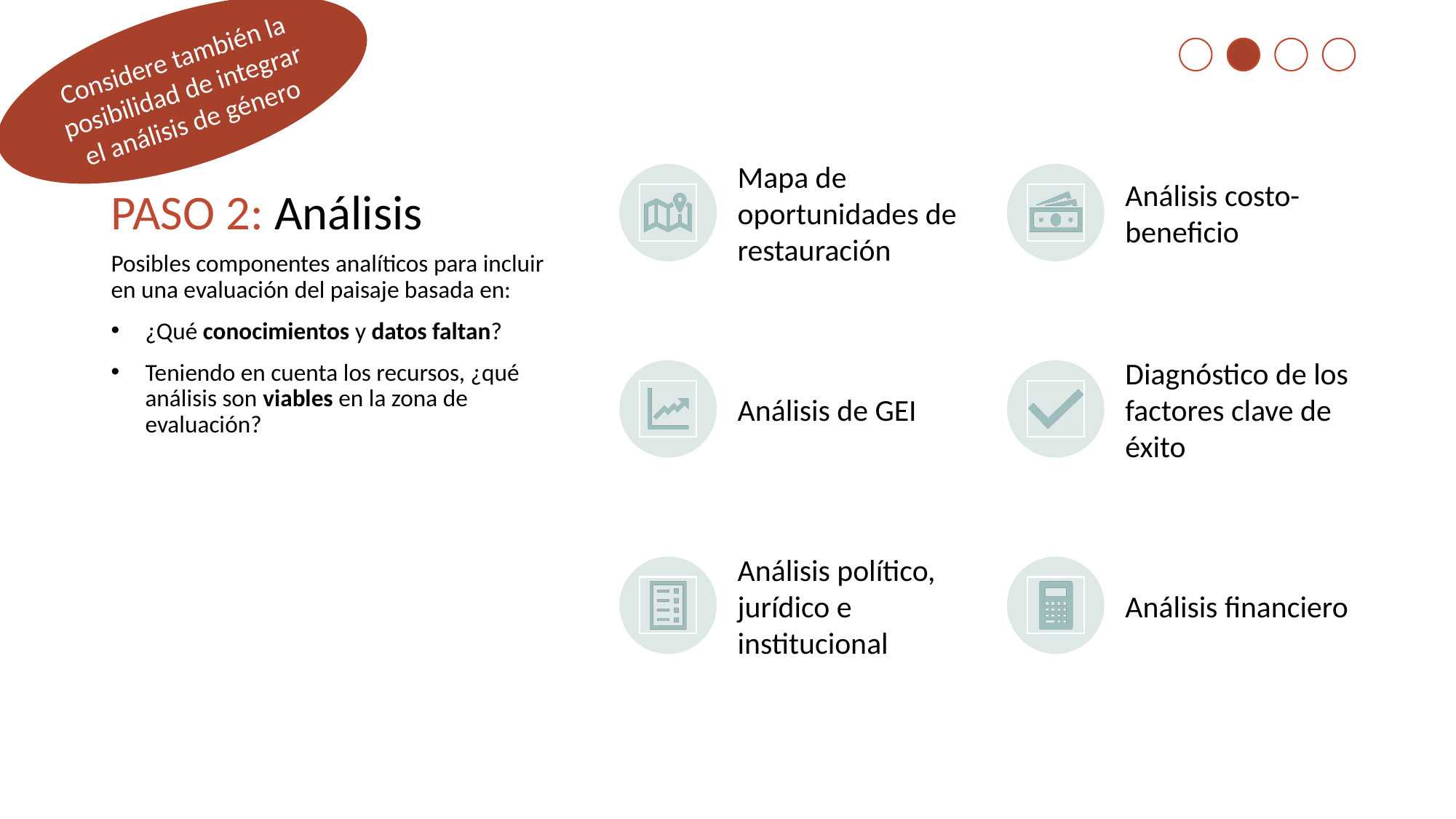

Considere también la posibilidad de integrar el análisis de género

# PASO 2: Análisis
Mapa de oportunidades de restauración
Análisis costo-beneficio
Análisis de GEI
Diagnóstico de los factores clave de éxito
Análisis político, jurídico e institucional
Análisis financiero
Posibles componentes analíticos para incluir en una evaluación del paisaje basada en:
¿Qué conocimientos y datos faltan?
Teniendo en cuenta los recursos, ¿qué análisis son viables en la zona de evaluación?